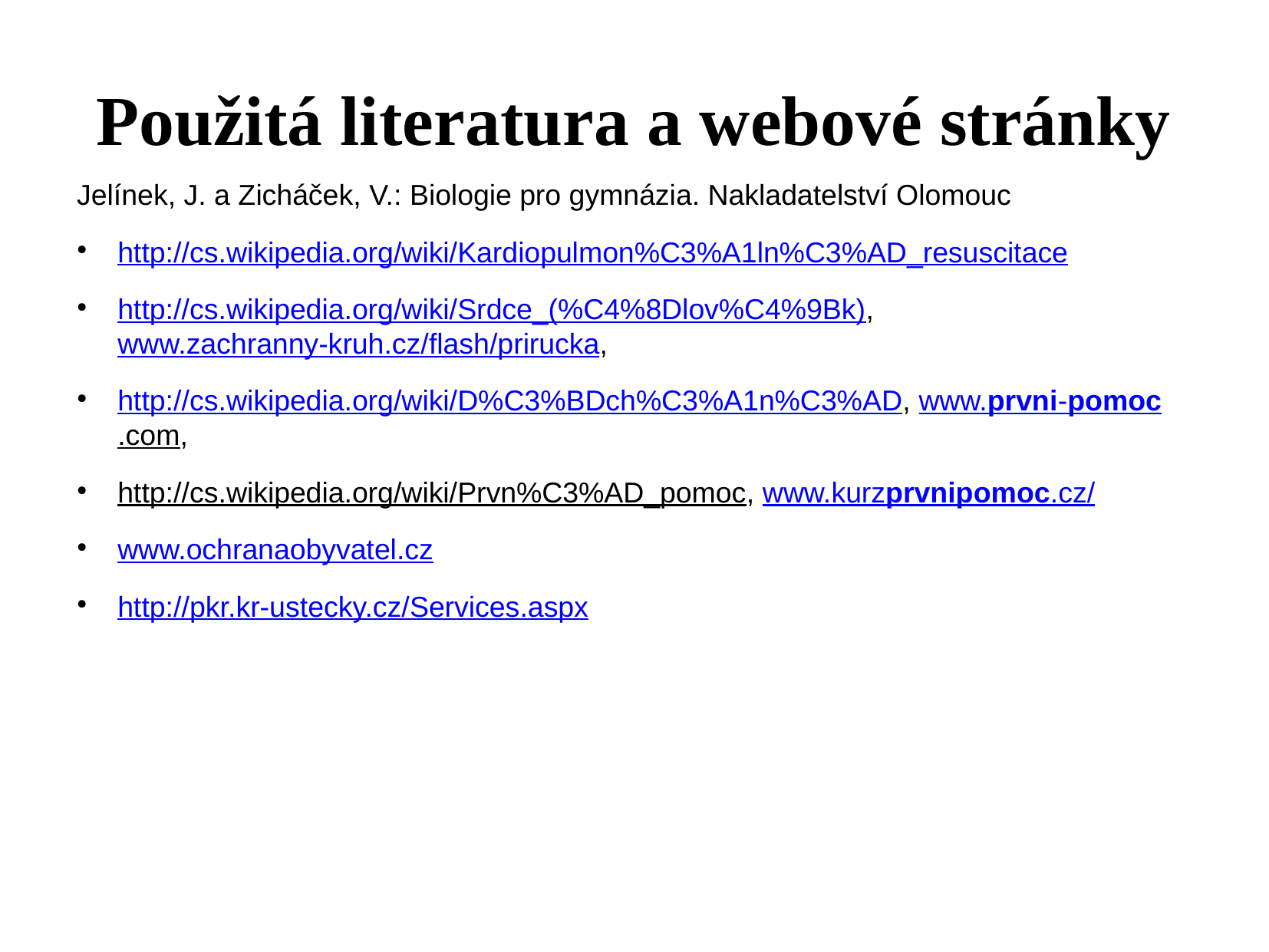

# Použitá literatura a webové stránky
Jelínek, J. a Zicháček, V.: Biologie pro gymnázia. Nakladatelství Olomouc
http://cs.wikipedia.org/wiki/Kardiopulmon%C3%A1ln%C3%AD_resuscitace
http://cs.wikipedia.org/wiki/Srdce_(%C4%8Dlov%C4%9Bk), www.zachranny-kruh.cz/flash/prirucka,
http://cs.wikipedia.org/wiki/D%C3%BDch%C3%A1n%C3%AD, www.prvni-pomoc.com,
http://cs.wikipedia.org/wiki/Prvn%C3%AD_pomoc, www.kurzprvnipomoc.cz/
www.ochranaobyvatel.cz
http://pkr.kr-ustecky.cz/Services.aspx